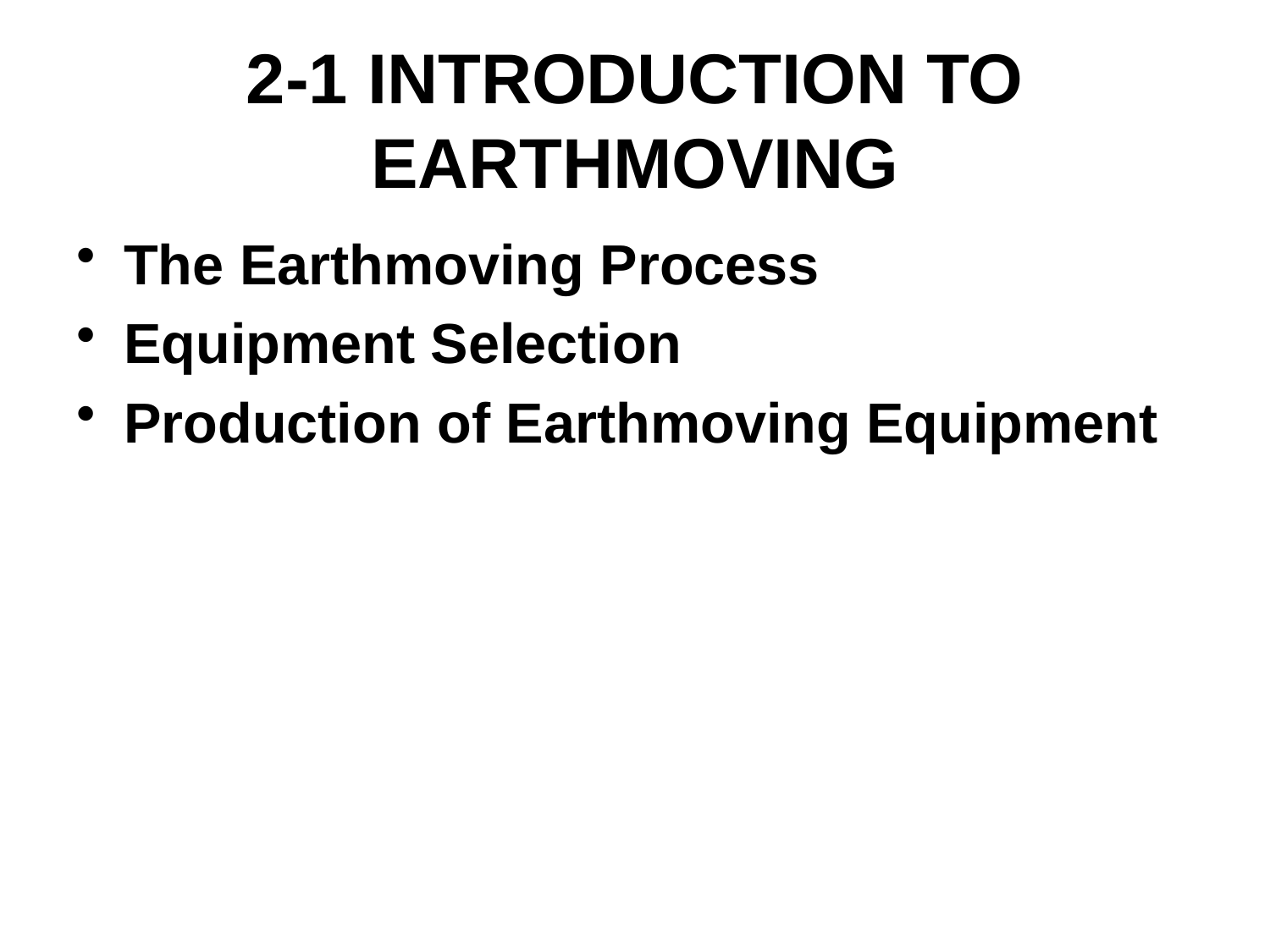

# 2-1 INTRODUCTION TO EARTHMOVING
The Earthmoving Process
Equipment Selection
Production of Earthmoving Equipment